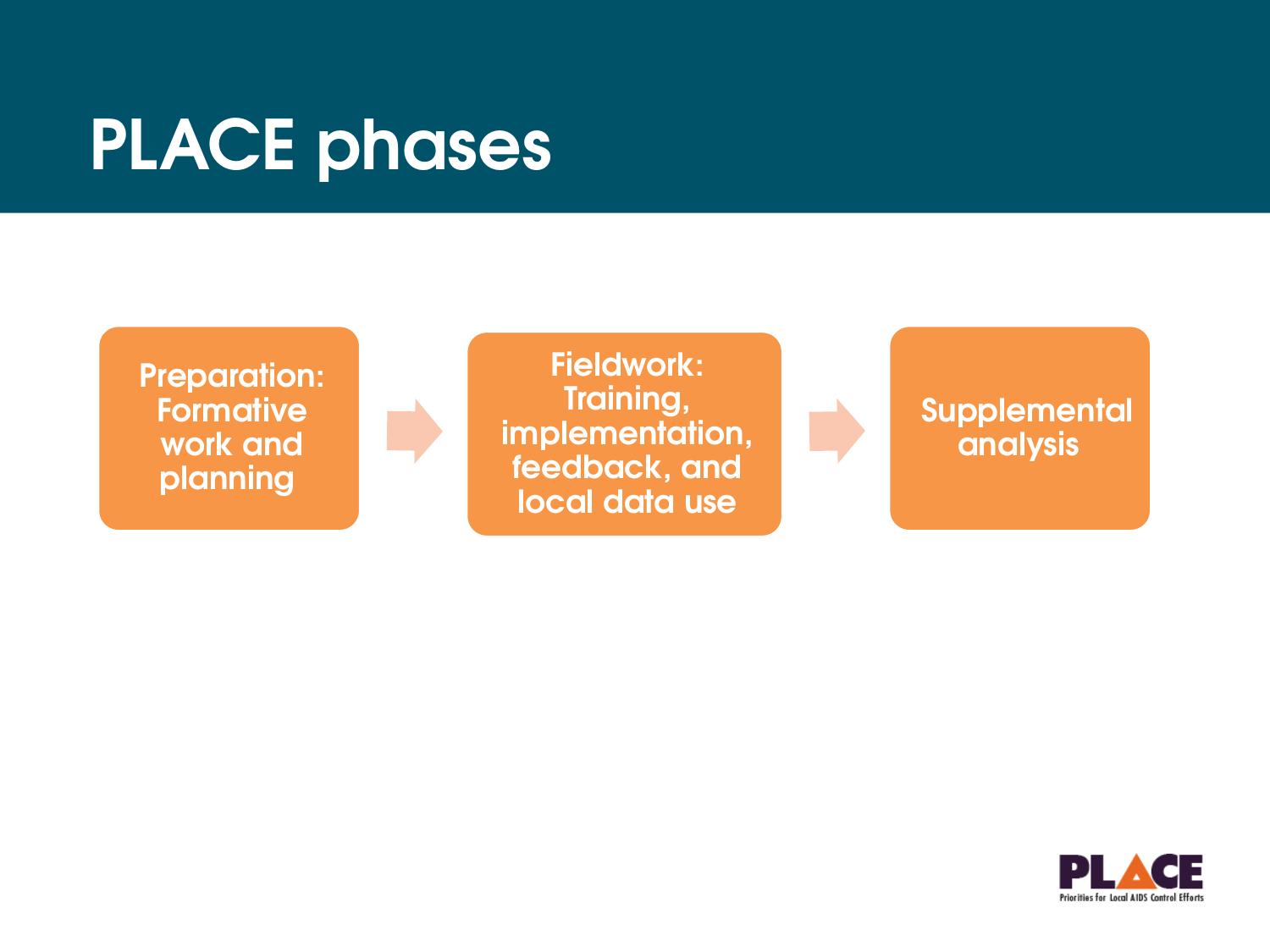

# PLACE phases
Preparation: Formative work and planning

Fieldwork: Training, implementation, feedback, and local data use

 Supplemental analysis